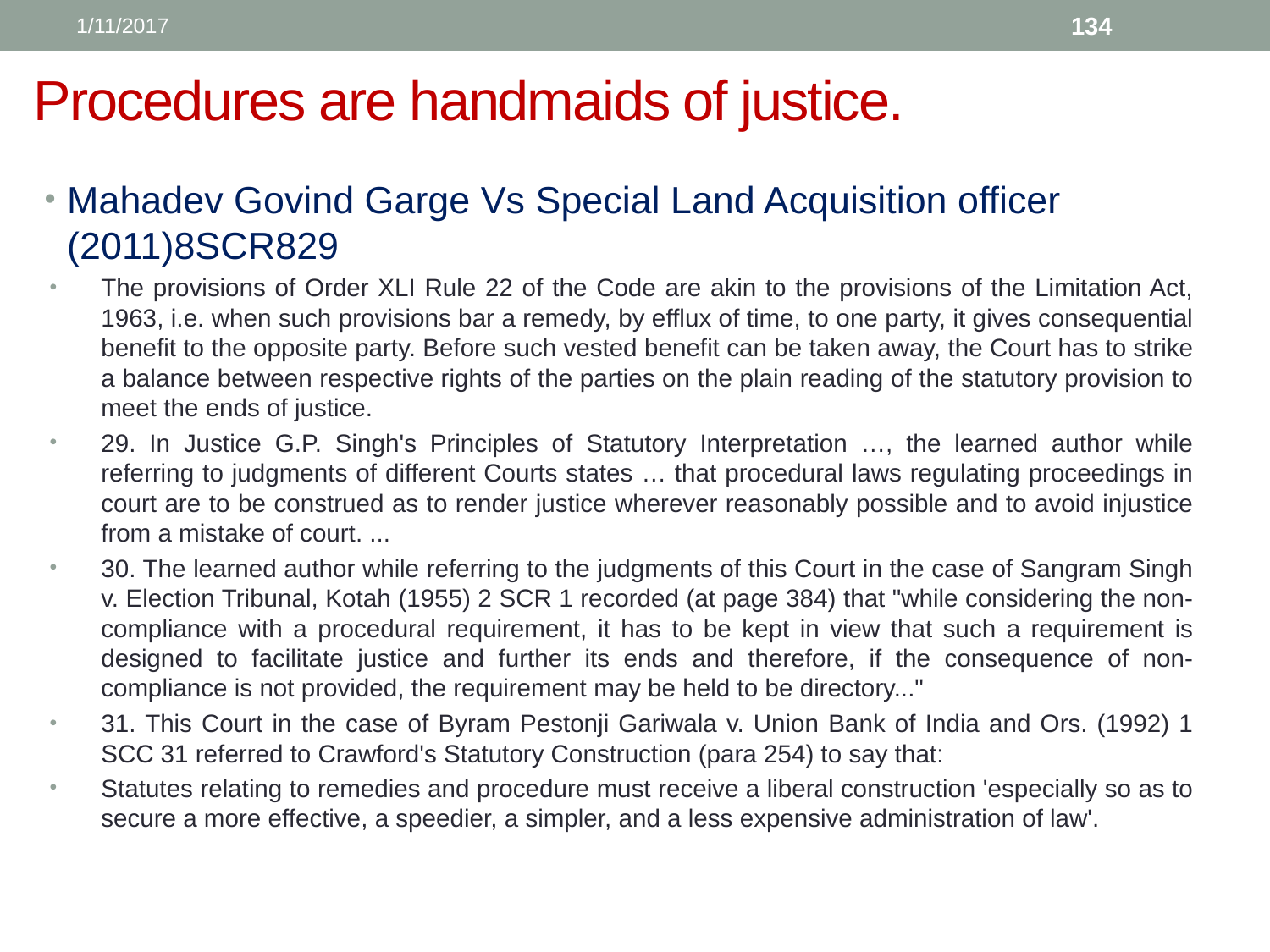

1/11/2017
134
# Procedures are handmaids of justice.
Mahadev Govind Garge Vs Special Land Acquisition officer (2011)8SCR829
The provisions of Order XLI Rule 22 of the Code are akin to the provisions of the Limitation Act, 1963, i.e. when such provisions bar a remedy, by efflux of time, to one party, it gives consequential benefit to the opposite party. Before such vested benefit can be taken away, the Court has to strike a balance between respective rights of the parties on the plain reading of the statutory provision to meet the ends of justice.
29. In Justice G.P. Singh's Principles of Statutory Interpretation …, the learned author while referring to judgments of different Courts states … that procedural laws regulating proceedings in court are to be construed as to render justice wherever reasonably possible and to avoid injustice from a mistake of court. ...
30. The learned author while referring to the judgments of this Court in the case of Sangram Singh v. Election Tribunal, Kotah (1955) 2 SCR 1 recorded (at page 384) that "while considering the non-compliance with a procedural requirement, it has to be kept in view that such a requirement is designed to facilitate justice and further its ends and therefore, if the consequence of non-compliance is not provided, the requirement may be held to be directory..."
31. This Court in the case of Byram Pestonji Gariwala v. Union Bank of India and Ors. (1992) 1 SCC 31 referred to Crawford's Statutory Construction (para 254) to say that:
Statutes relating to remedies and procedure must receive a liberal construction 'especially so as to secure a more effective, a speedier, a simpler, and a less expensive administration of law'.